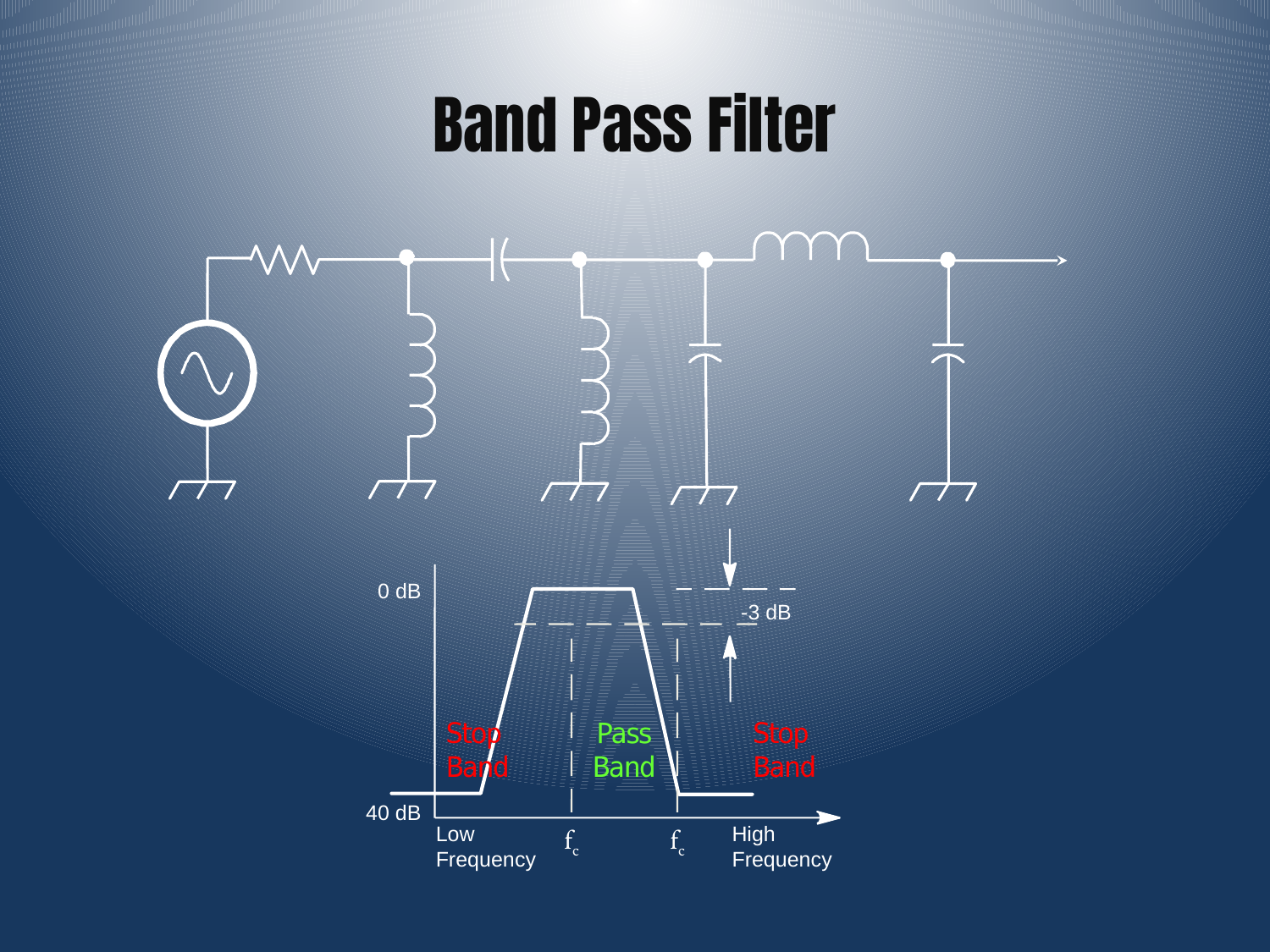

# Band Pass Filter

0 dB

-3 dB

Stop Band
Pass Band
Stop Band

40 dB

Low Frequency
fc
fc
High Frequency